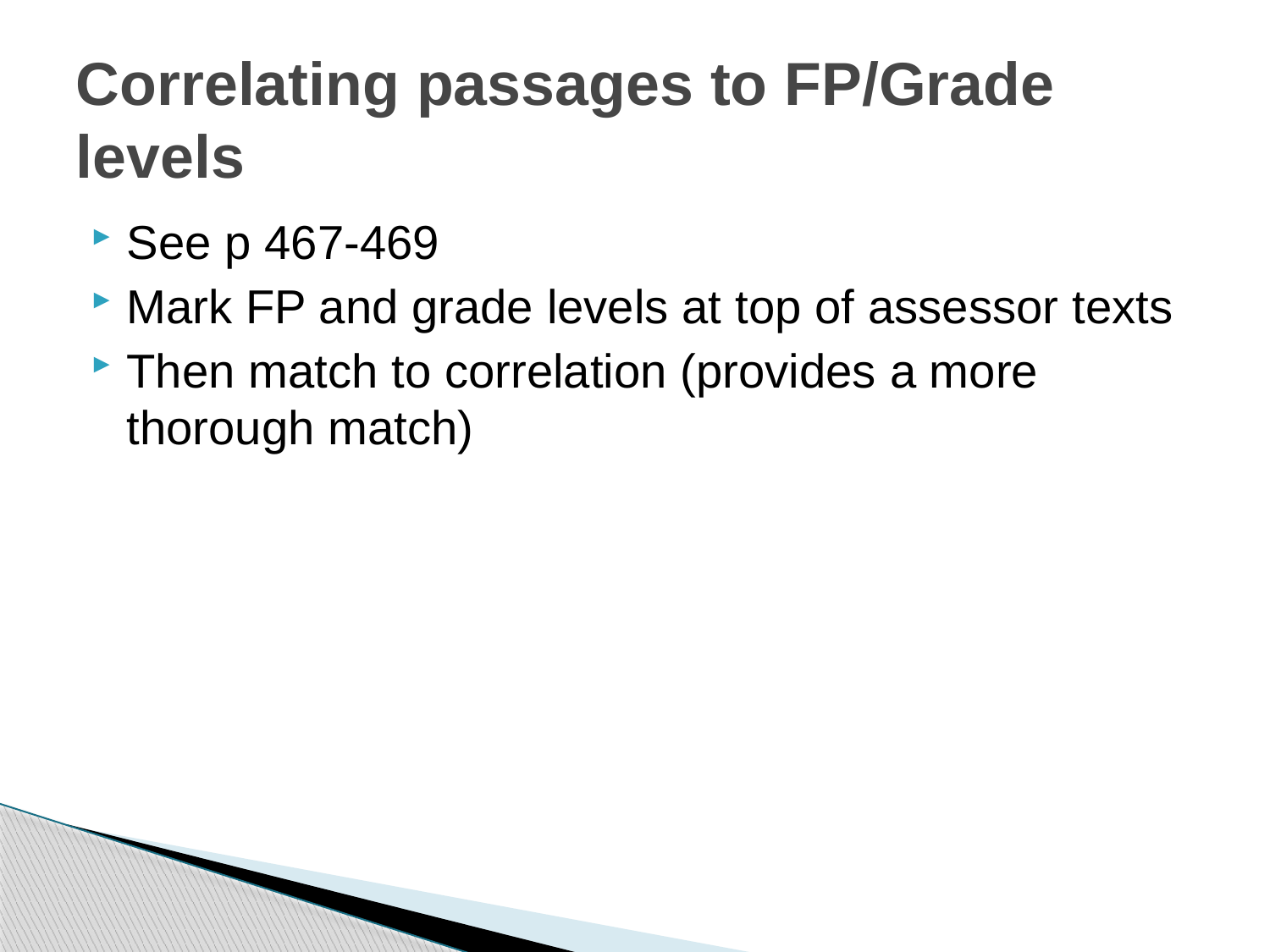

# Correlating passages to FP/Grade levels
See p 467-469
Mark FP and grade levels at top of assessor texts
Then match to correlation (provides a more thorough match)